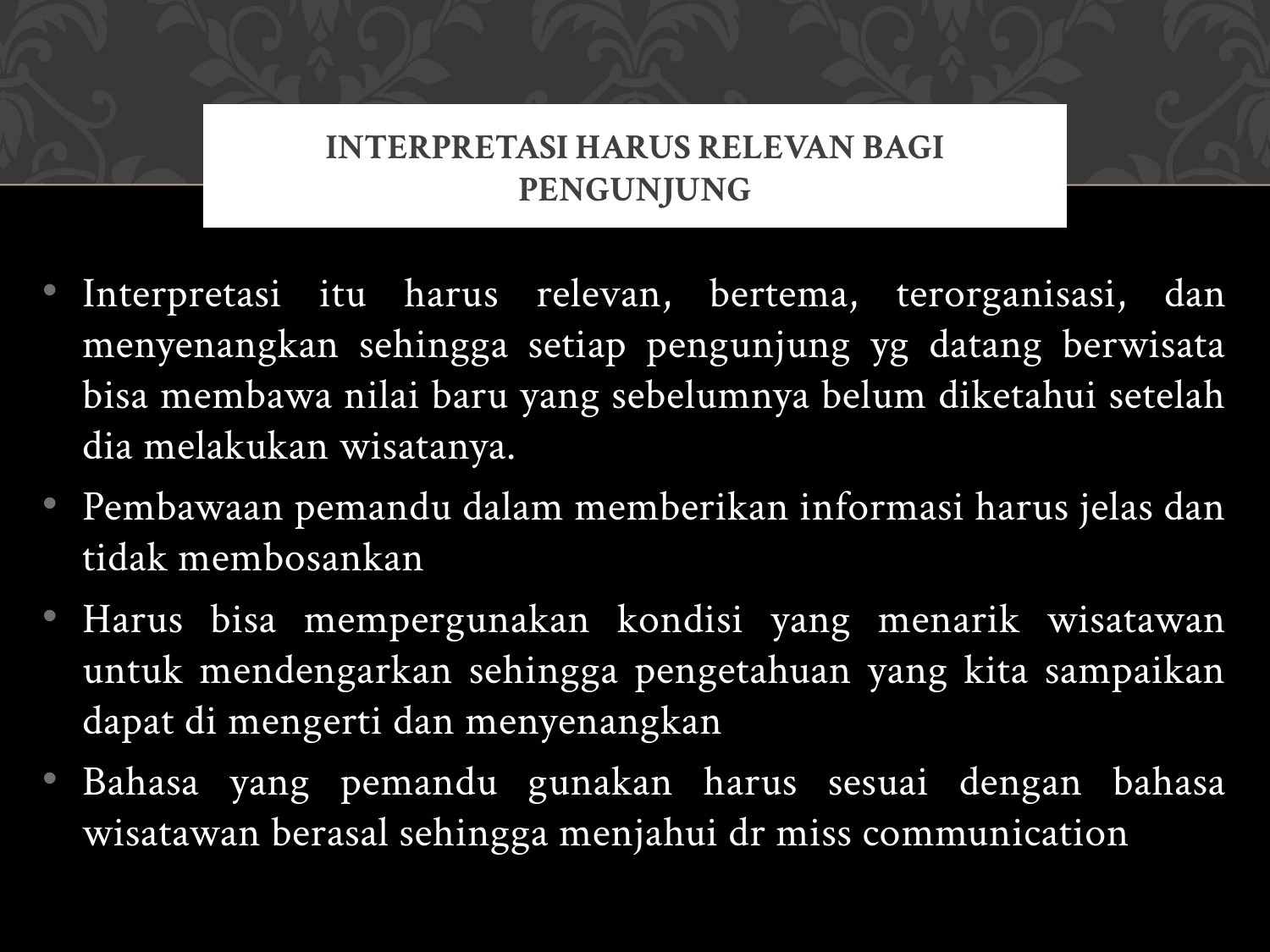

# interpretasi harus relevan bagi pengunjung
Interpretasi itu harus relevan, bertema, terorganisasi, dan menyenangkan sehingga setiap pengunjung yg datang berwisata bisa membawa nilai baru yang sebelumnya belum diketahui setelah dia melakukan wisatanya.
Pembawaan pemandu dalam memberikan informasi harus jelas dan tidak membosankan
Harus bisa mempergunakan kondisi yang menarik wisatawan untuk mendengarkan sehingga pengetahuan yang kita sampaikan dapat di mengerti dan menyenangkan
Bahasa yang pemandu gunakan harus sesuai dengan bahasa wisatawan berasal sehingga menjahui dr miss communication